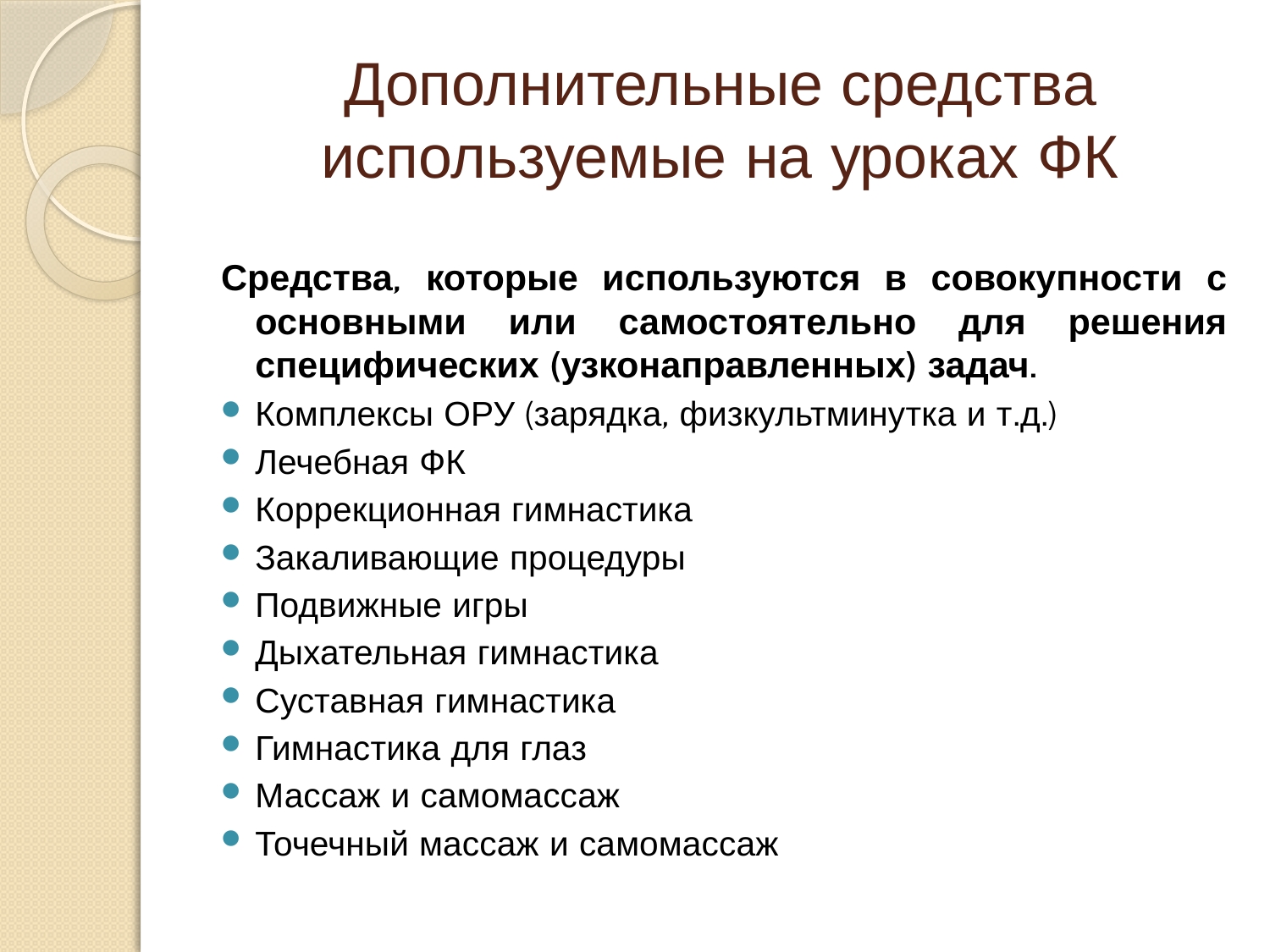

# Дополнительные средства используемые на уроках ФК
Средства, которые используются в совокупности с основными или самостоятельно для решения специфических (узконаправленных) задач.
Комплексы ОРУ (зарядка, физкультминутка и т.д.)
Лечебная ФК
Коррекционная гимнастика
Закаливающие процедуры
Подвижные игры
Дыхательная гимнастика
Суставная гимнастика
Гимнастика для глаз
Массаж и самомассаж
Точечный массаж и самомассаж